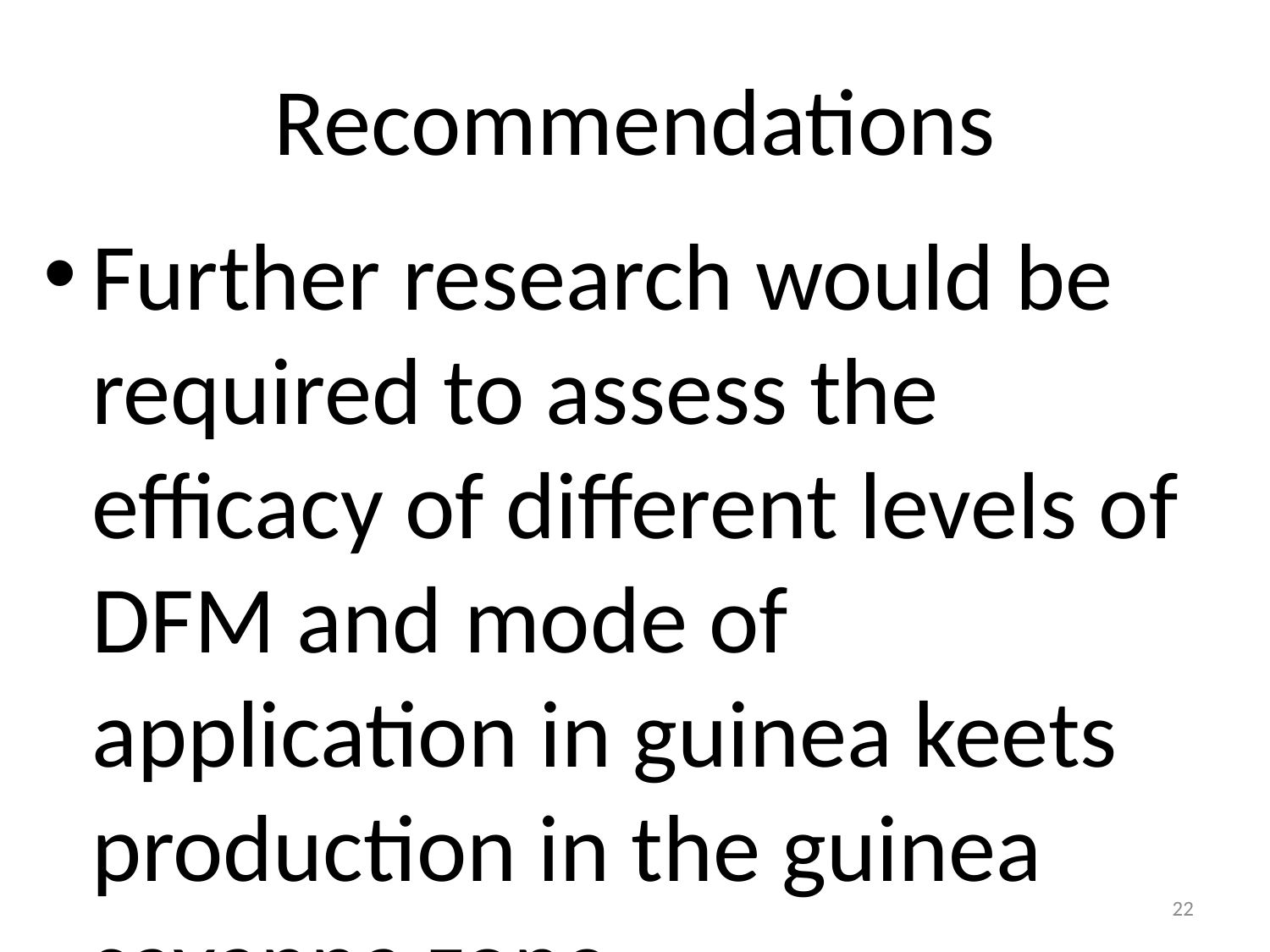

# Recommendations
Further research would be required to assess the efficacy of different levels of DFM and mode of application in guinea keets production in the guinea savanna zone
22